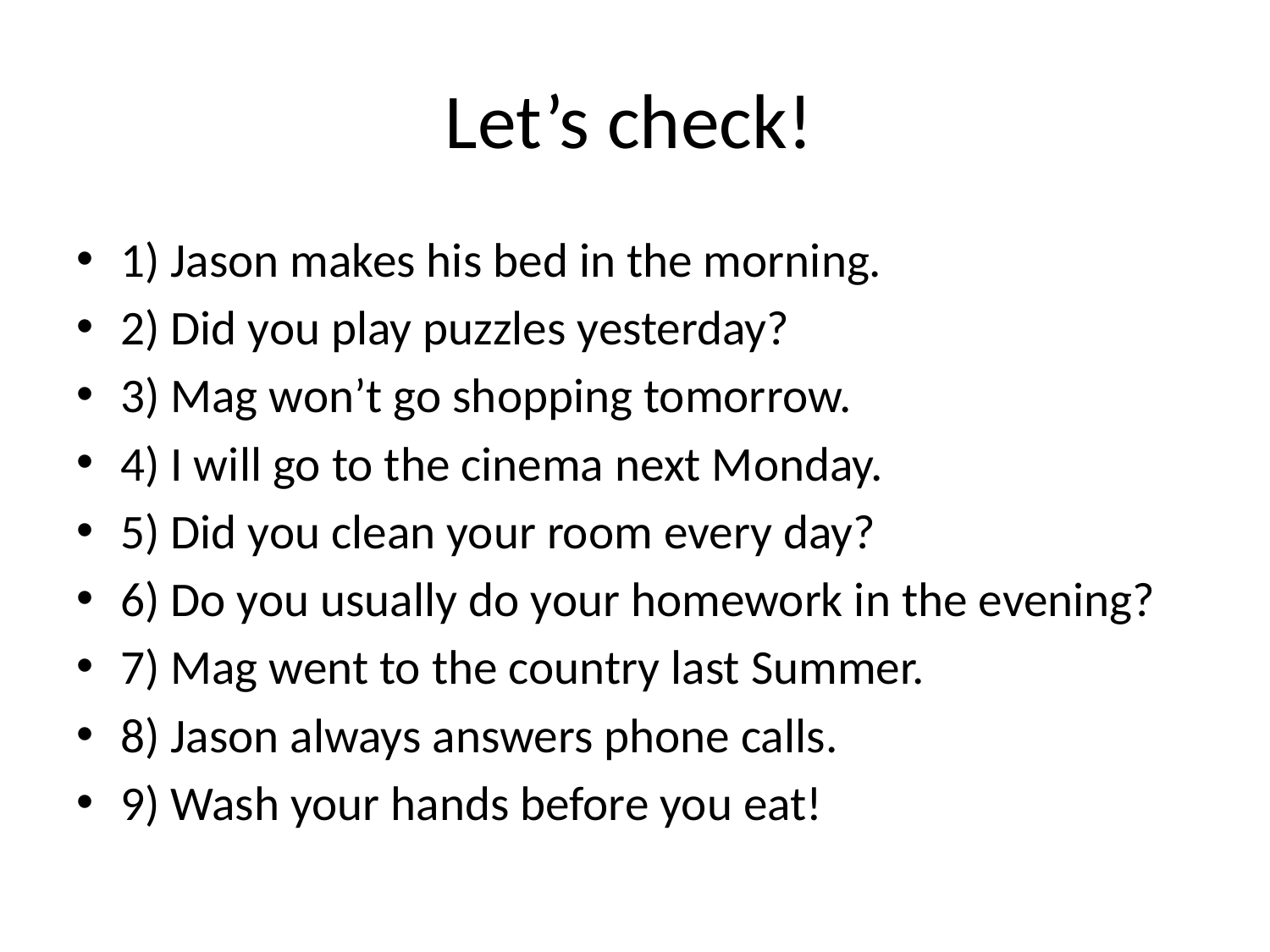

# Let’s check!
1) Jason makes his bed in the morning.
2) Did you play puzzles yesterday?
3) Mag won’t go shopping tomorrow.
4) I will go to the cinema next Monday.
5) Did you clean your room every day?
6) Do you usually do your homework in the evening?
7) Mag went to the country last Summer.
8) Jason always answers phone calls.
9) Wash your hands before you eat!